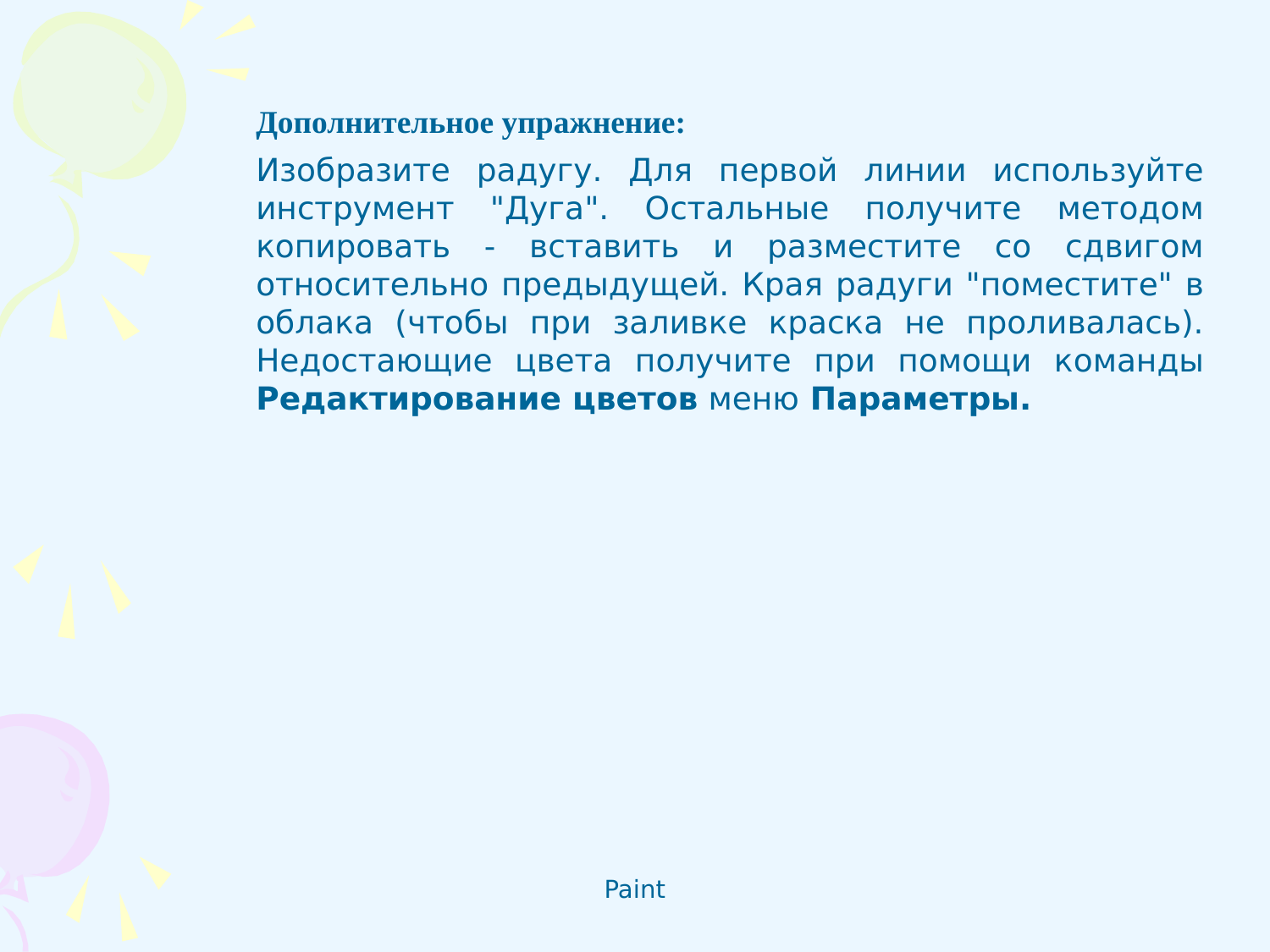

Дополнительное упражнение:
Изобразите радугу. Для первой линии используйте инструмент "Дуга". Остальные получите методом копировать - вставить и разместите со сдвигом относительно предыдущей. Края радуги "поместите" в облака (чтобы при заливке краска не проливалась). Недостающие цвета получите при помощи команды Редактирование цветов меню Параметры.

Paint